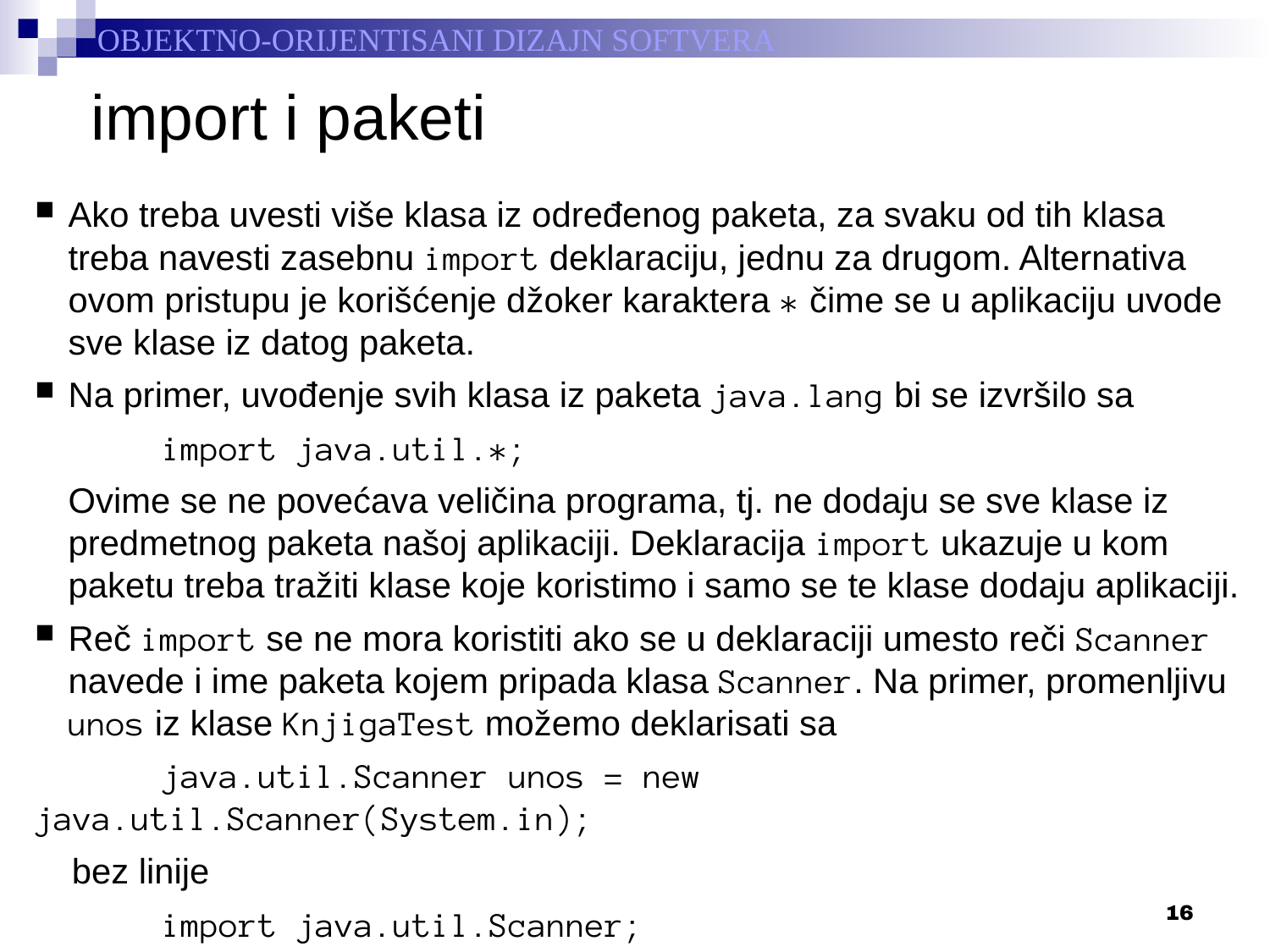

# import i paketi
Ako treba uvesti više klasa iz određenog paketa, za svaku od tih klasa treba navesti zasebnu import deklaraciju, jednu za drugom. Alternativa ovom pristupu je korišćenje džoker karaktera * čime se u aplikaciju uvode sve klase iz datog paketa.
Na primer, uvođenje svih klasa iz paketa java.lang bi se izvršilo sa
	import java.util.*;
	Ovime se ne povećava veličina programa, tj. ne dodaju se sve klase iz predmetnog paketa našoj aplikaciji. Deklaracija import ukazuje u kom paketu treba tražiti klase koje koristimo i samo se te klase dodaju aplikaciji.
Reč import se ne mora koristiti ako se u deklaraciji umesto reči Scanner navede i ime paketa kojem pripada klasa Scanner. Na primer, promenljivu unos iz klase KnjigaTest možemo deklarisati sa
	java.util.Scanner unos = new java.util.Scanner(System.in);
	bez linije
	import java.util.Scanner;
16